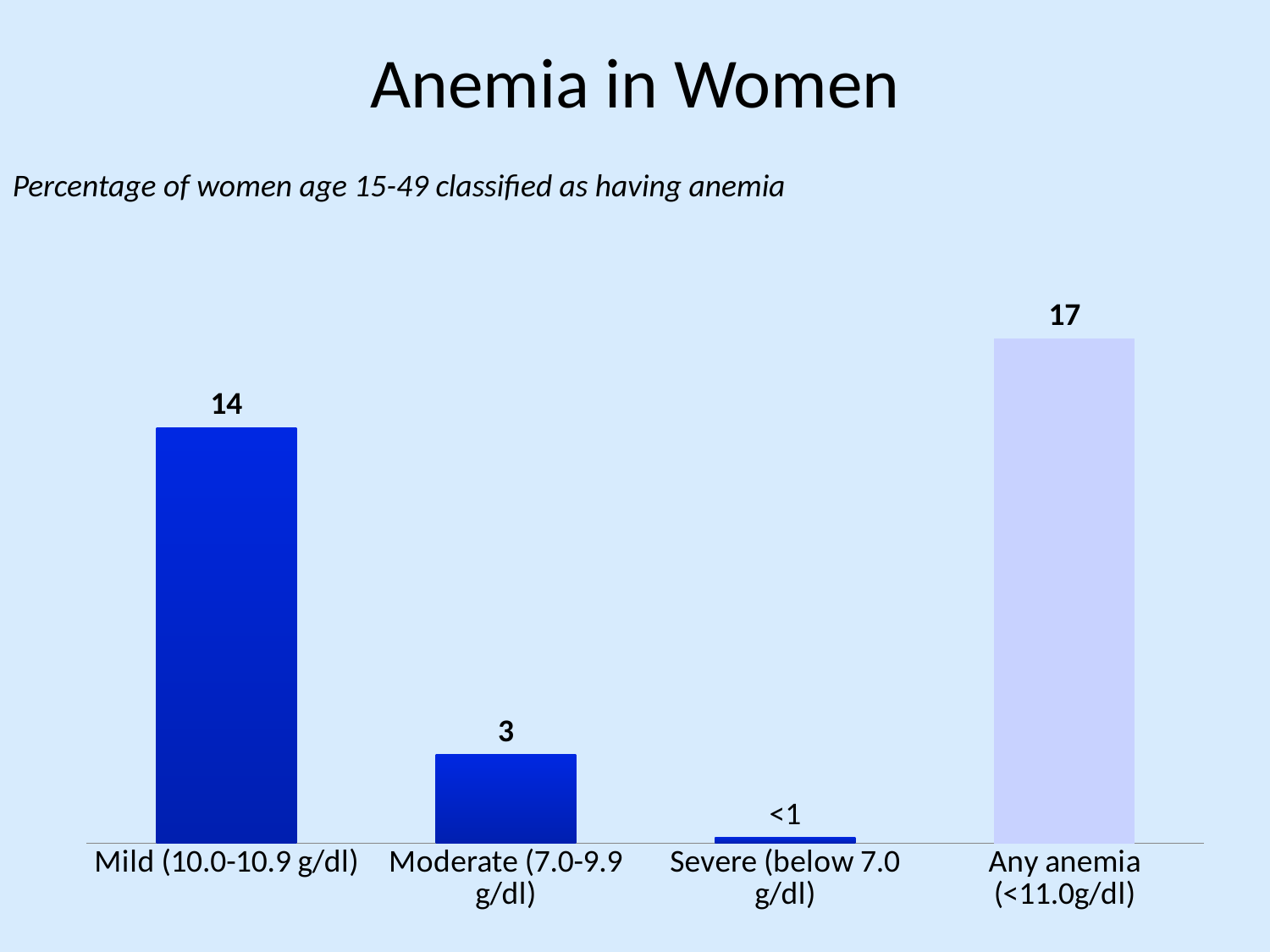

# Anemia in Women
Percentage of women age 15-49 classified as having anemia

### Chart

| Category | Series 1 |
|---|---|
| Mild (10.0-10.9 g/dl) | 14.0 |
| Moderate (7.0-9.9 g/dl) | 3.0 |
| Severe (below 7.0 g/dl) | 0.2 |
| Any anemia (<11.0g/dl) | 17.0 |